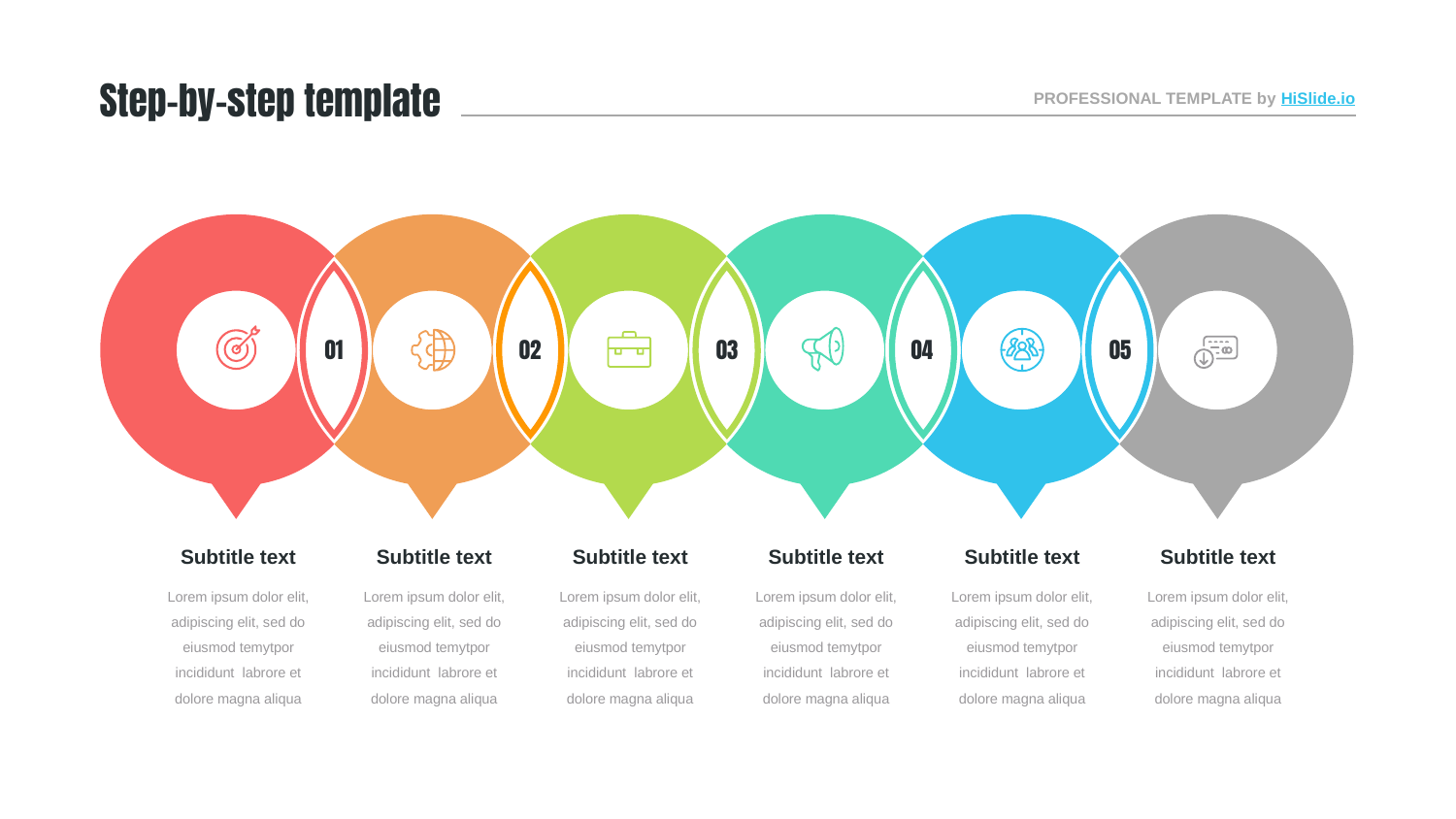

Step-by-step template
PROFESSIONAL TEMPLATE by HiSlide.io

01
02
03
04
05

Subtitle text
Lorem ipsum dolor elit, adipiscing elit, sed do eiusmod temytpor incididunt  labrore et dolore magna aliqua
Subtitle text
Lorem ipsum dolor elit, adipiscing elit, sed do eiusmod temytpor incididunt  labrore et dolore magna aliqua
Subtitle text
Lorem ipsum dolor elit, adipiscing elit, sed do eiusmod temytpor incididunt  labrore et dolore magna aliqua
Subtitle text
Lorem ipsum dolor elit, adipiscing elit, sed do eiusmod temytpor incididunt  labrore et dolore magna aliqua
Subtitle text
Lorem ipsum dolor elit, adipiscing elit, sed do eiusmod temytpor incididunt  labrore et dolore magna aliqua
Subtitle text
Lorem ipsum dolor elit, adipiscing elit, sed do eiusmod temytpor incididunt  labrore et dolore magna aliqua